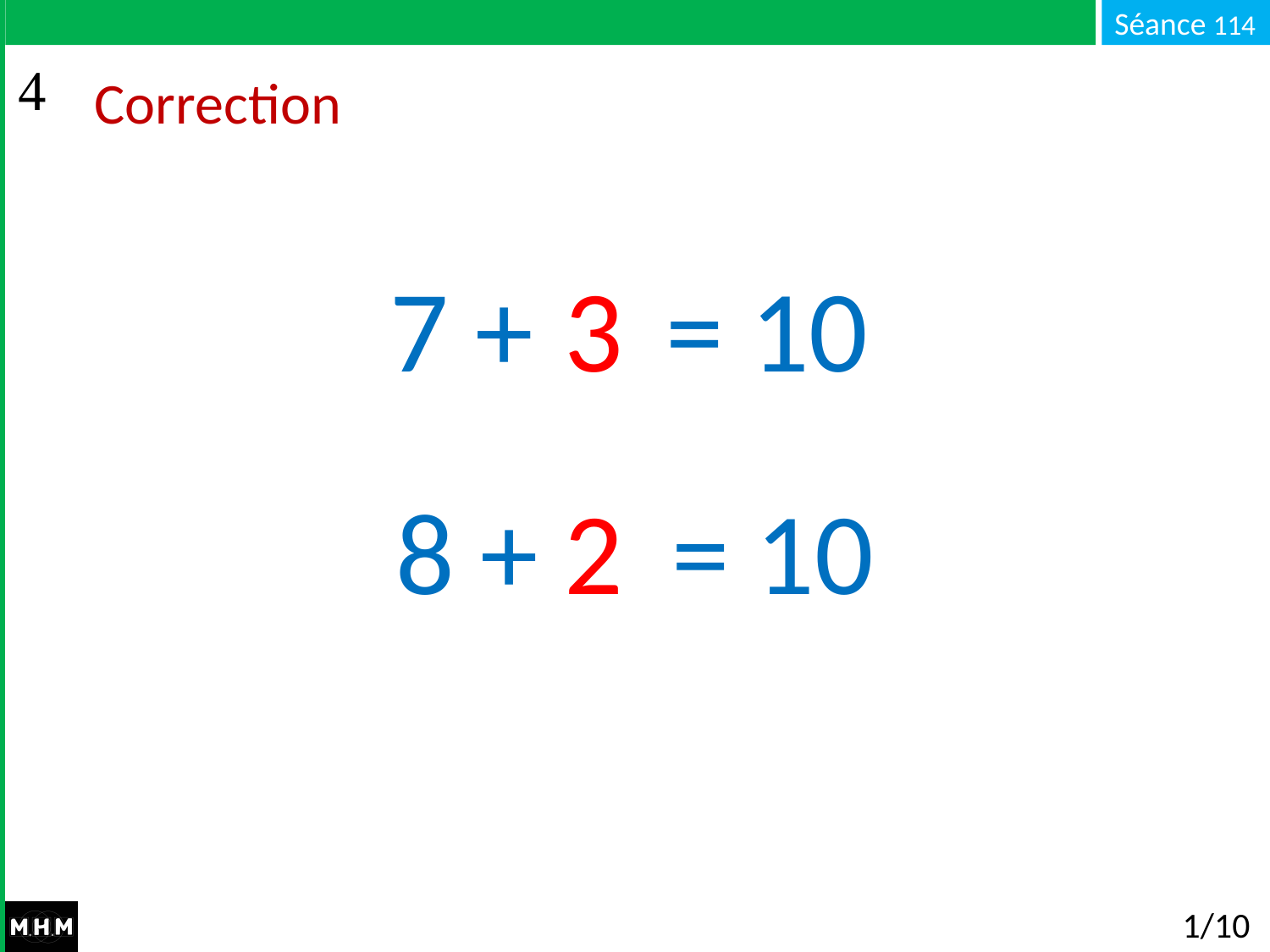

# Correction
7 + … = 10
3
8 + … = 10
2
1/10